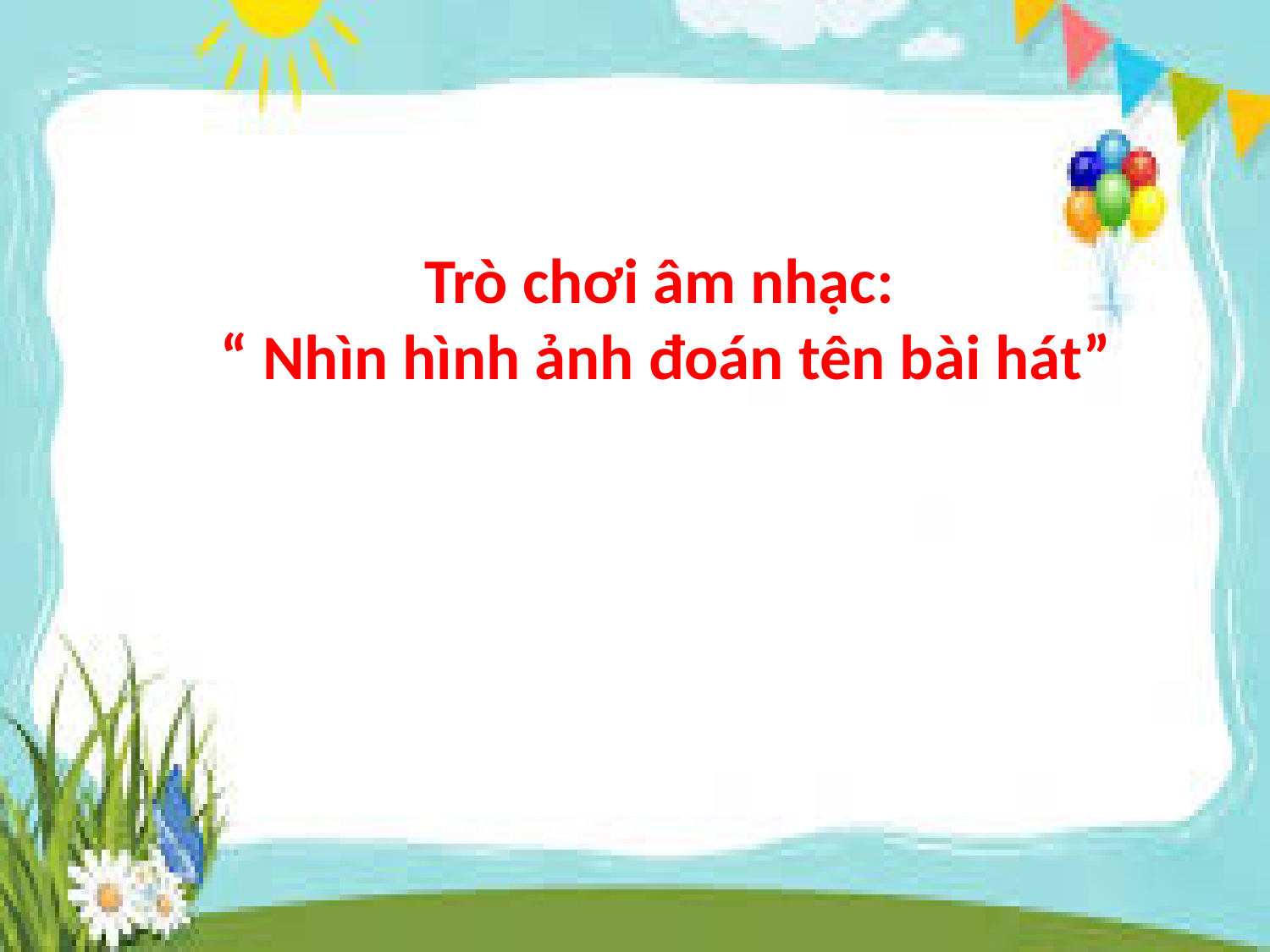

# Trò chơi âm nhạc: “ Nhìn hình ảnh đoán tên bài hát”